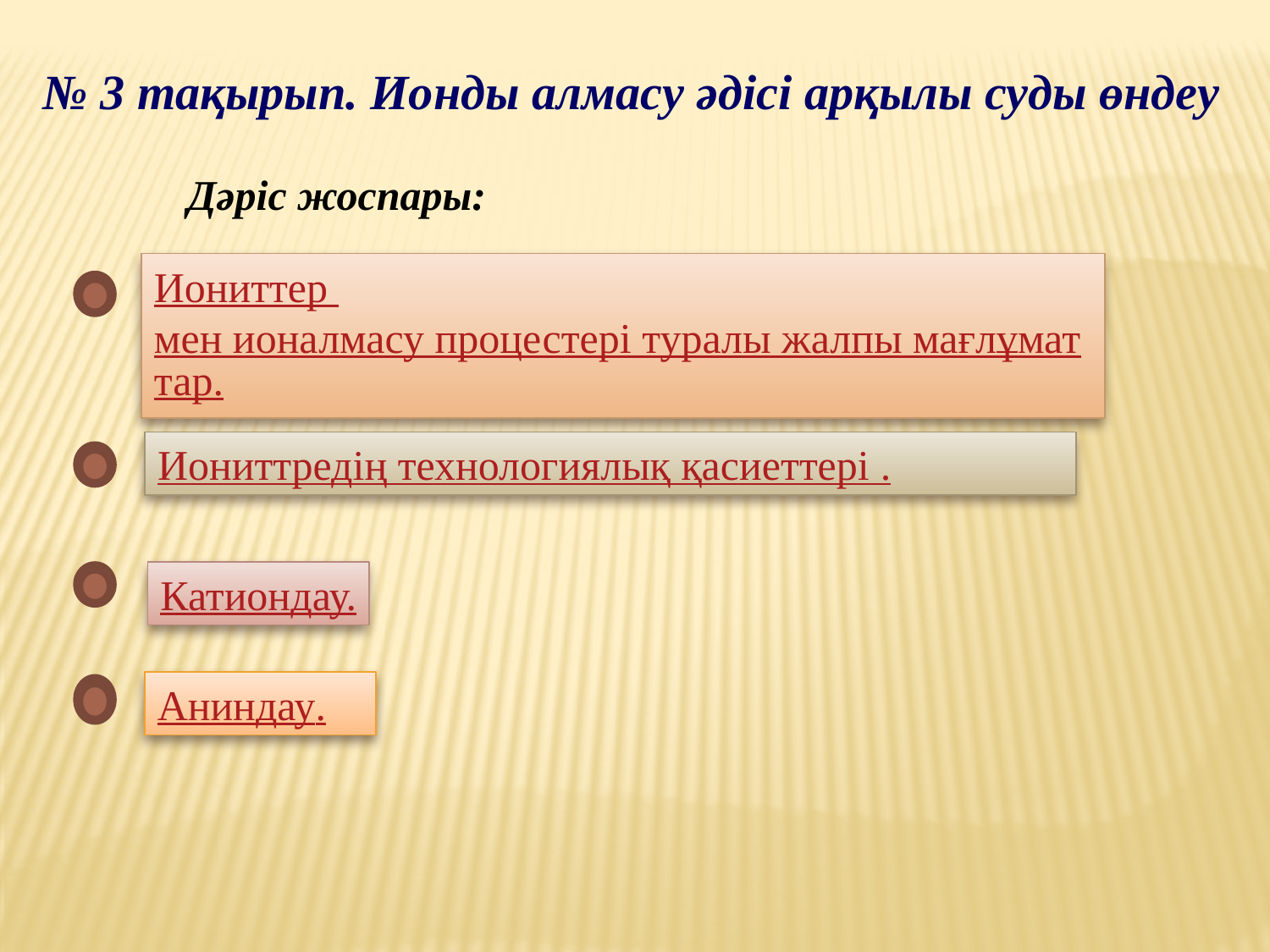

№ 3 тақырып. Ионды алмасу әдісі арқылы суды өндеу
Дәріс жоспары:
Иониттер мен ионалмасу процестері туралы жалпы мағлұматтар.

Иониттредің технологиялық қасиеттері .

Катиондау.

Аниндау.